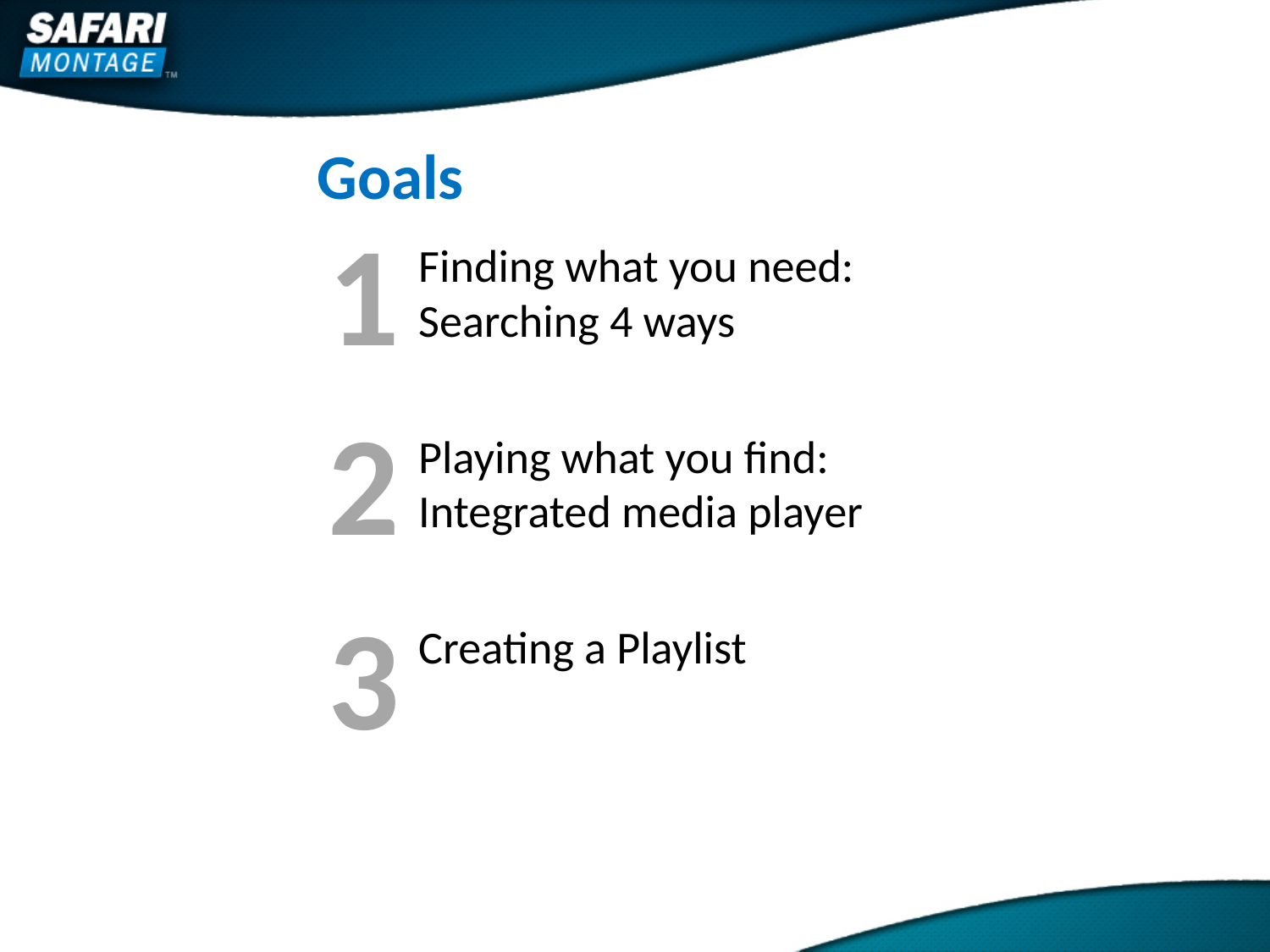

Goals
1
Finding what you need:
Searching 4 ways
Playing what you find:
Integrated media player
Creating a Playlist

2
3